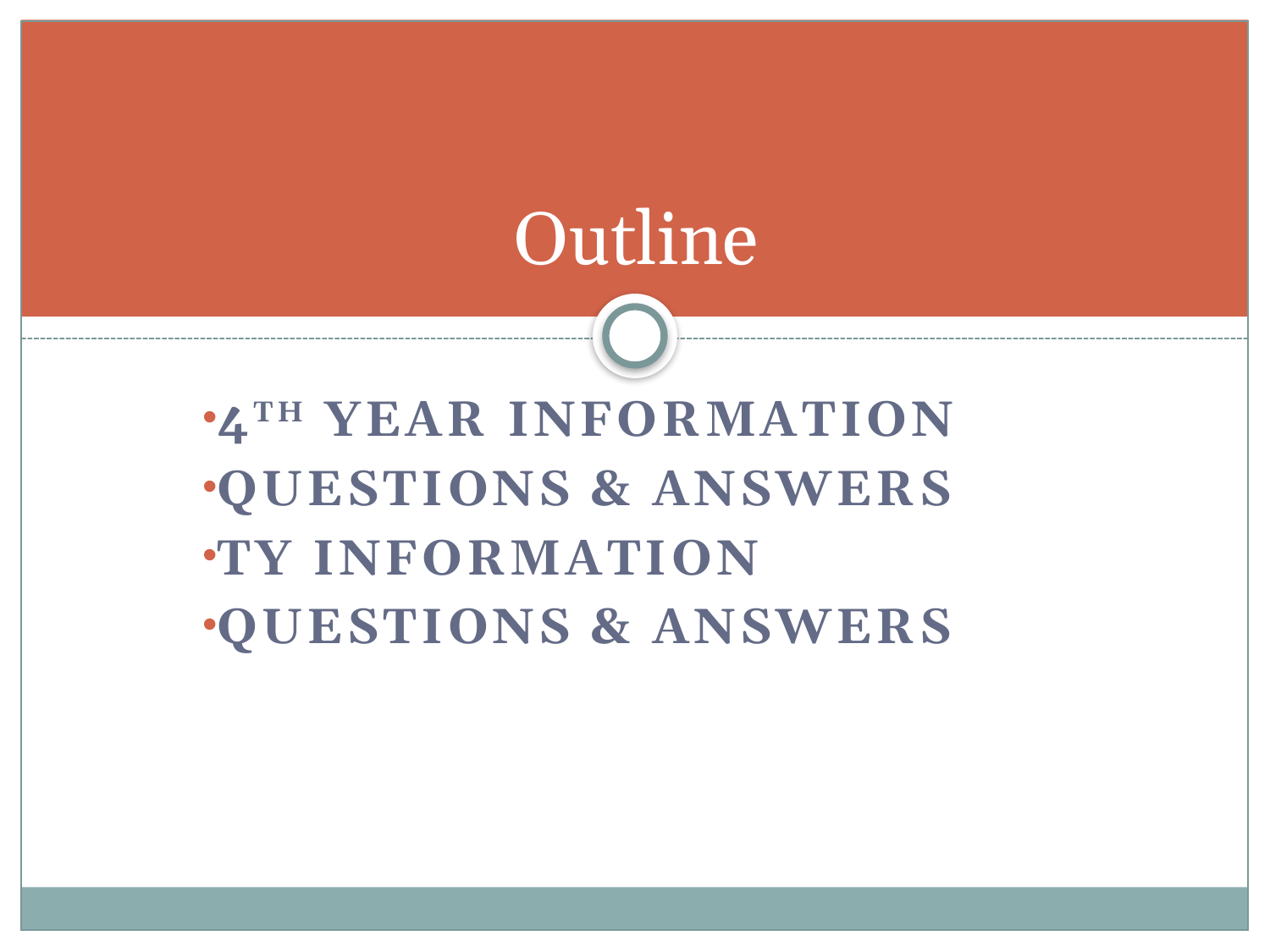

# Outline
4th Year Information
Questions & Answers
TY information
Questions & Answers